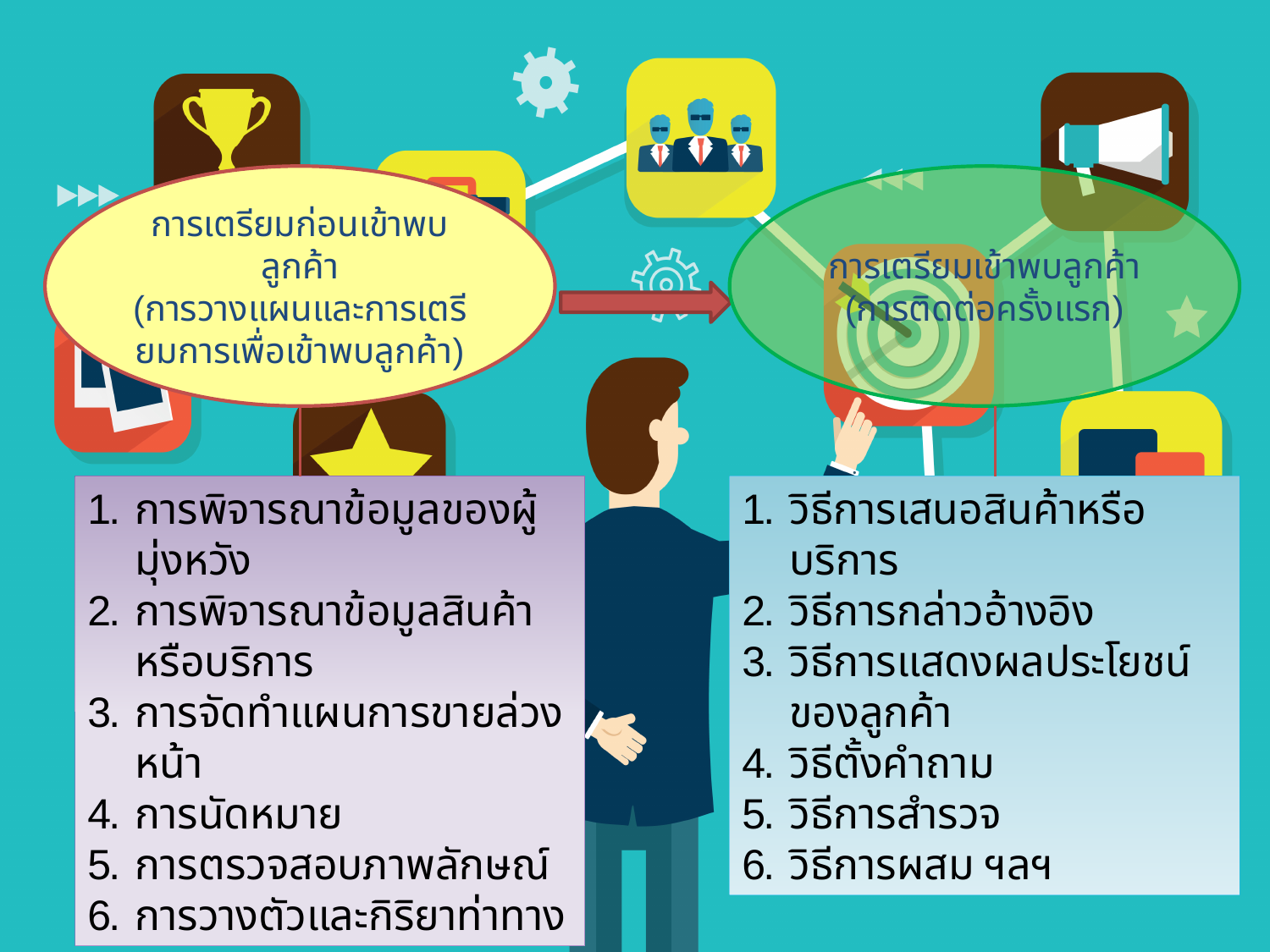

การเตรียมก่อนเข้าพบลูกค้า
(การวางแผนและการเตรียมการเพื่อเข้าพบลูกค้า)
การเตรียมเข้าพบลูกค้า
(การติดต่อครั้งแรก)

การพิจารณาข้อมูลของผู้มุ่งหวัง
การพิจารณาข้อมูลสินค้าหรือบริการ
การจัดทำแผนการขายล่วงหน้า
การนัดหมาย
การตรวจสอบภาพลักษณ์
การวางตัวและกิริยาท่าทาง
วิธีการเสนอสินค้าหรือบริการ
วิธีการกล่าวอ้างอิง
วิธีการแสดงผลประโยชน์ของลูกค้า
วิธีตั้งคำถาม
วิธีการสำรวจ
วิธีการผสม ฯลฯ